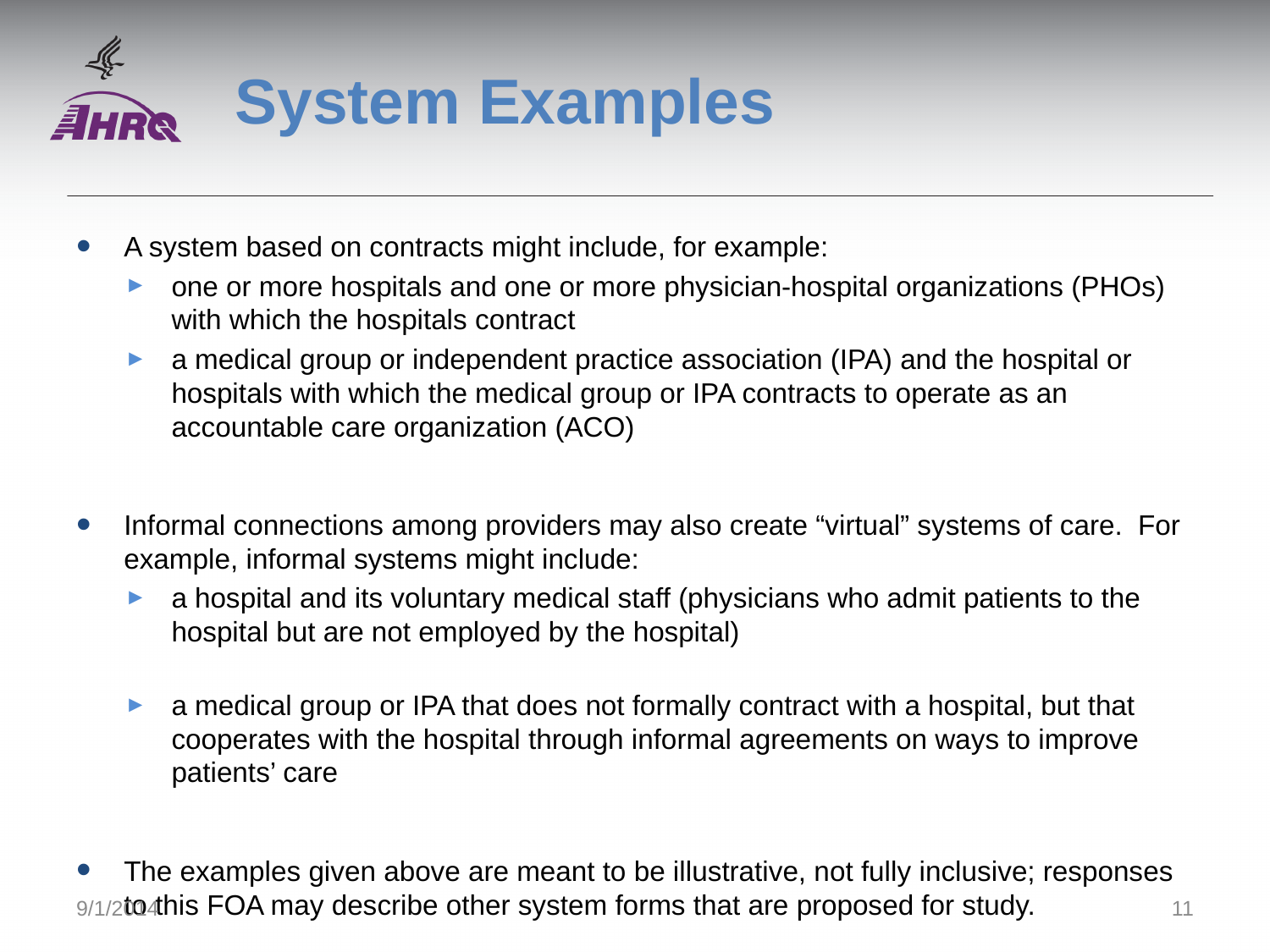

# System Examples
A system based on contracts might include, for example:
one or more hospitals and one or more physician-hospital organizations (PHOs) with which the hospitals contract
a medical group or independent practice association (IPA) and the hospital or hospitals with which the medical group or IPA contracts to operate as an accountable care organization (ACO)

Informal connections among providers may also create “virtual” systems of care.  For example, informal systems might include:
a hospital and its voluntary medical staff (physicians who admit patients to the hospital but are not employed by the hospital)
a medical group or IPA that does not formally contract with a hospital, but that cooperates with the hospital through informal agreements on ways to improve patients’ care

The examples given above are meant to be illustrative, not fully inclusive; responses to this FOA may describe other system forms that are proposed for study.
9/1/2014
11